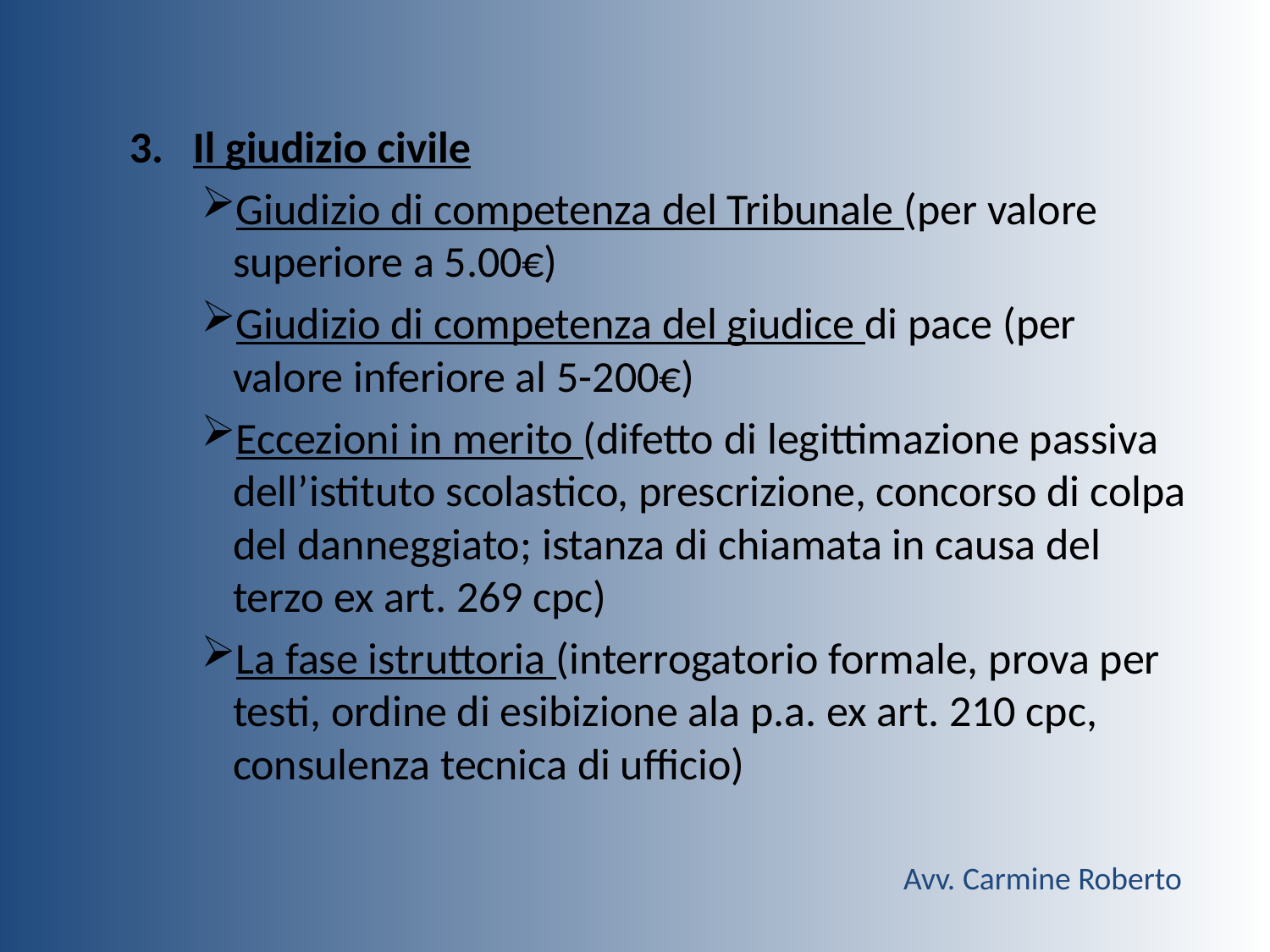

Il giudizio civile
Giudizio di competenza del Tribunale (per valore superiore a 5.00€)
Giudizio di competenza del giudice di pace (per valore inferiore al 5-200€)
Eccezioni in merito (difetto di legittimazione passiva dell’istituto scolastico, prescrizione, concorso di colpa del danneggiato; istanza di chiamata in causa del terzo ex art. 269 cpc)
La fase istruttoria (interrogatorio formale, prova per testi, ordine di esibizione ala p.a. ex art. 210 cpc, consulenza tecnica di ufficio)
Avv. Carmine Roberto